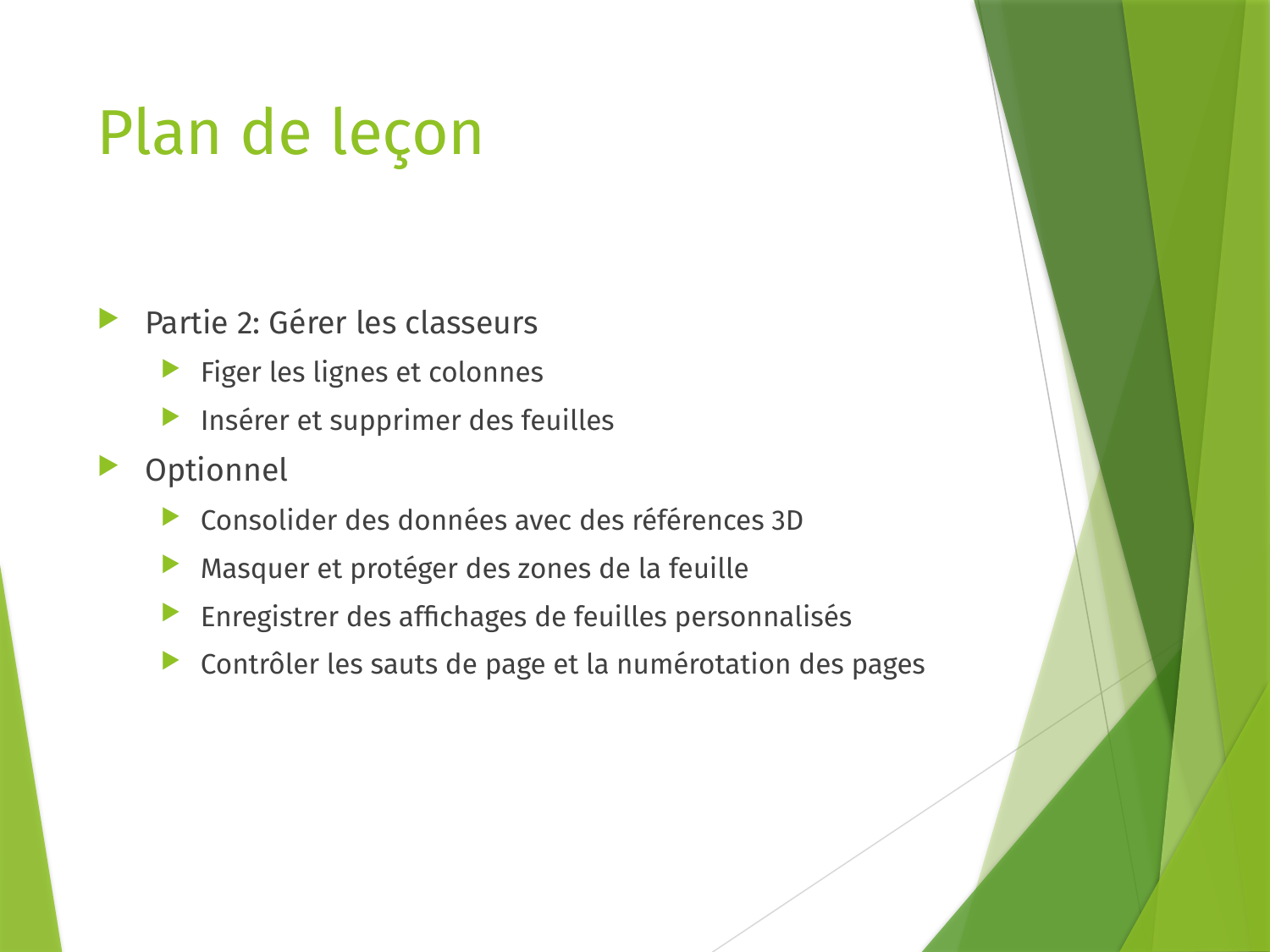

# Plan de leçon
Partie 2: Gérer les classeurs
Figer les lignes et colonnes
Insérer et supprimer des feuilles
Optionnel
Consolider des données avec des références 3D
Masquer et protéger des zones de la feuille
Enregistrer des affichages de feuilles personnalisés
Contrôler les sauts de page et la numérotation des pages